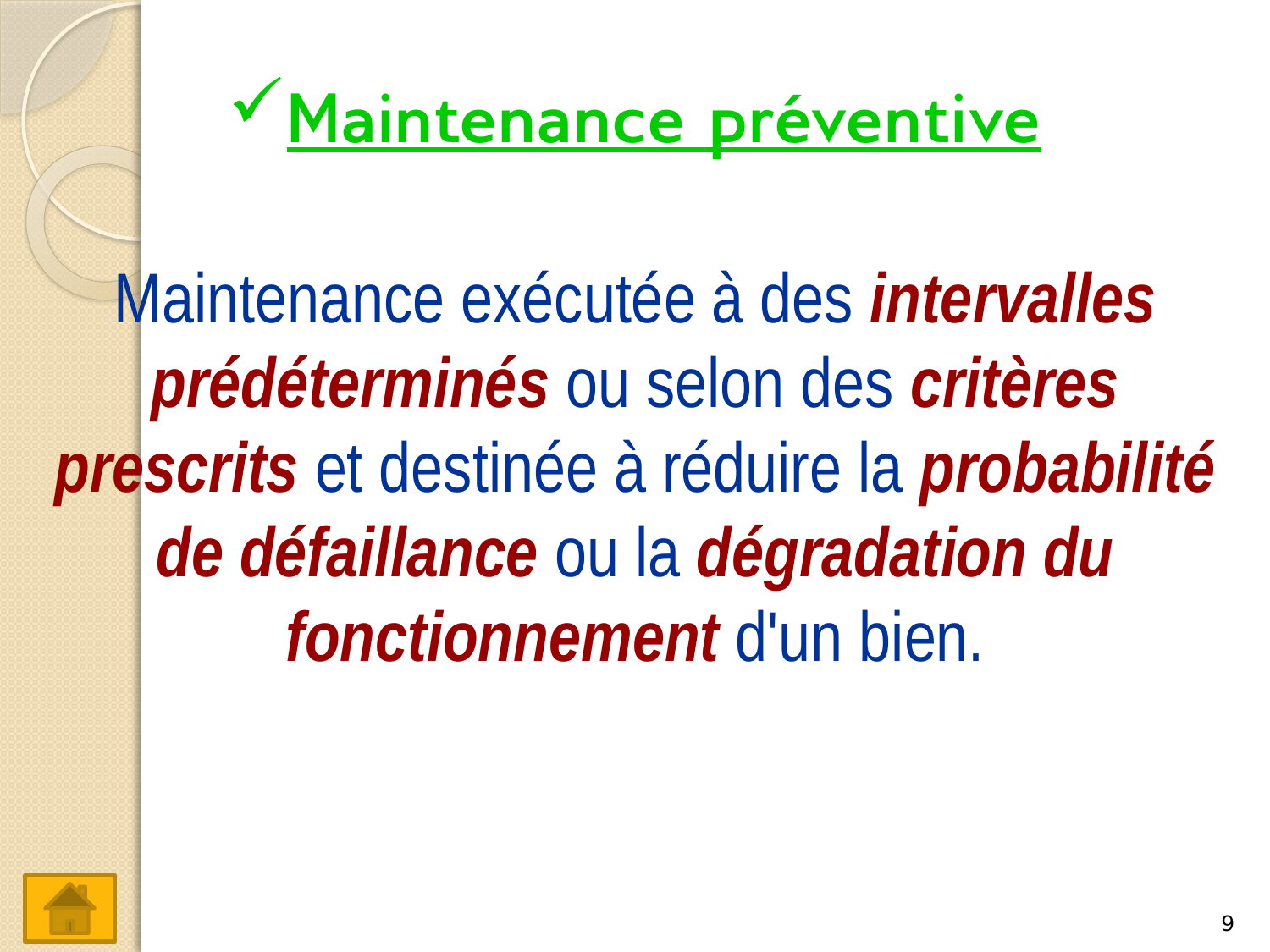

Maintenance préventive
Maintenance exécutée à des intervalles prédéterminés ou selon des critères prescrits et destinée à réduire la probabilité de défaillance ou la dégradation du fonctionnement d'un bien.
9